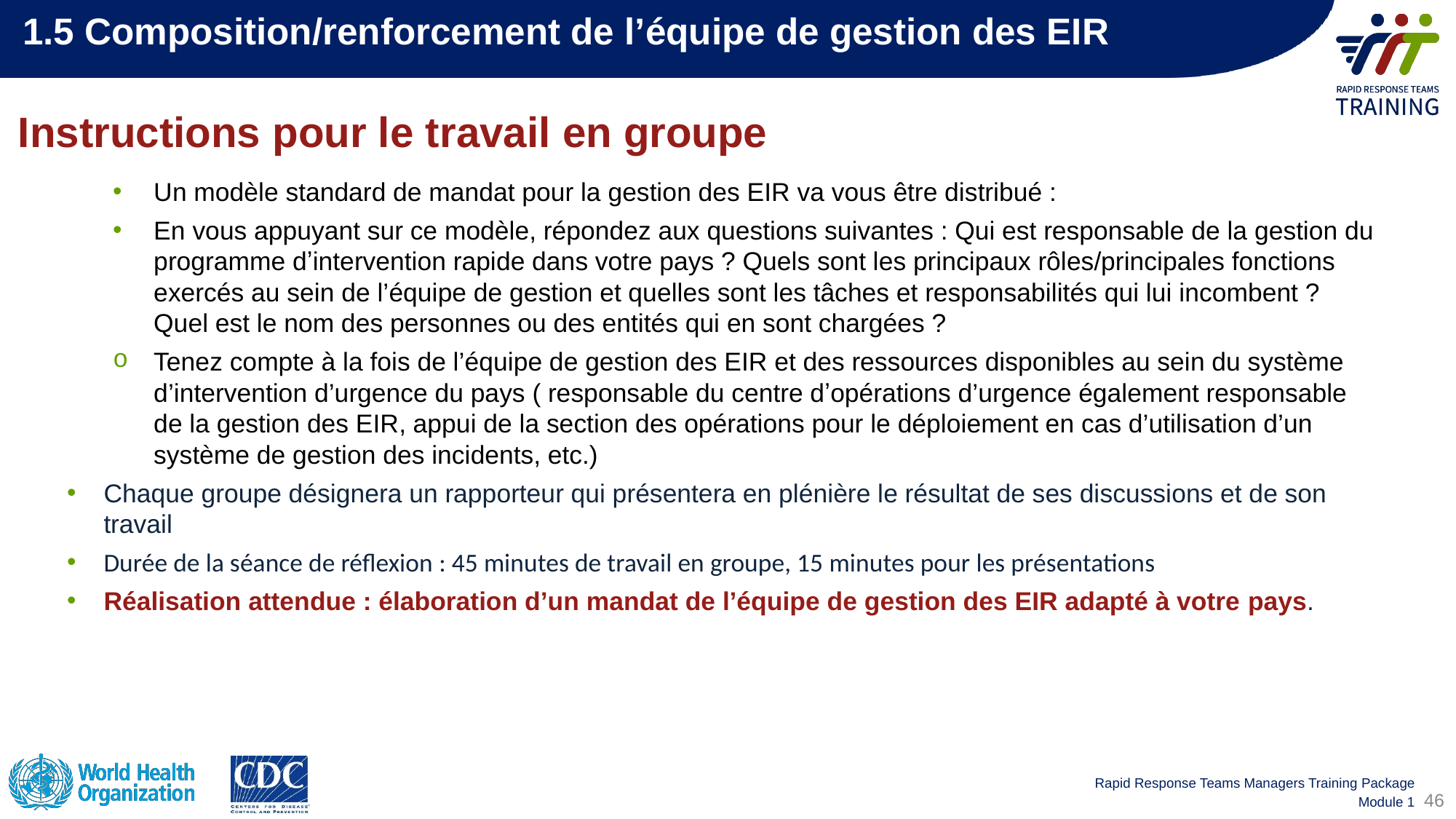

1.5 Composition/renforcement de l’équipe de gestion des EIR
Instructions pour le travail en groupe
Un modèle standard de mandat pour la gestion des EIR va vous être distribué :
En vous appuyant sur ce modèle, répondez aux questions suivantes : Qui est responsable de la gestion du programme dʼintervention rapide dans votre pays ? Quels sont les principaux rôles/principales fonctions exercés au sein de l’équipe de gestion et quelles sont les tâches et responsabilités qui lui incombent ? Quel est le nom des personnes ou des entités qui en sont chargées ?
Tenez compte à la fois de l’équipe de gestion des EIR et des ressources disponibles au sein du système d’intervention d’urgence du pays ( responsable du centre dʼopérations d’urgence également responsable de la gestion des EIR, appui de la section des opérations pour le déploiement en cas d’utilisation d’un système de gestion des incidents, etc.)
Chaque groupe désignera un rapporteur qui présentera en plénière le résultat de ses discussions et de son travail
Durée de la séance de réflexion : 45 minutes de travail en groupe, 15 minutes pour les présentations
Réalisation attendue : élaboration dʼun mandat de lʼéquipe de gestion des EIR adapté à votre pays.

46